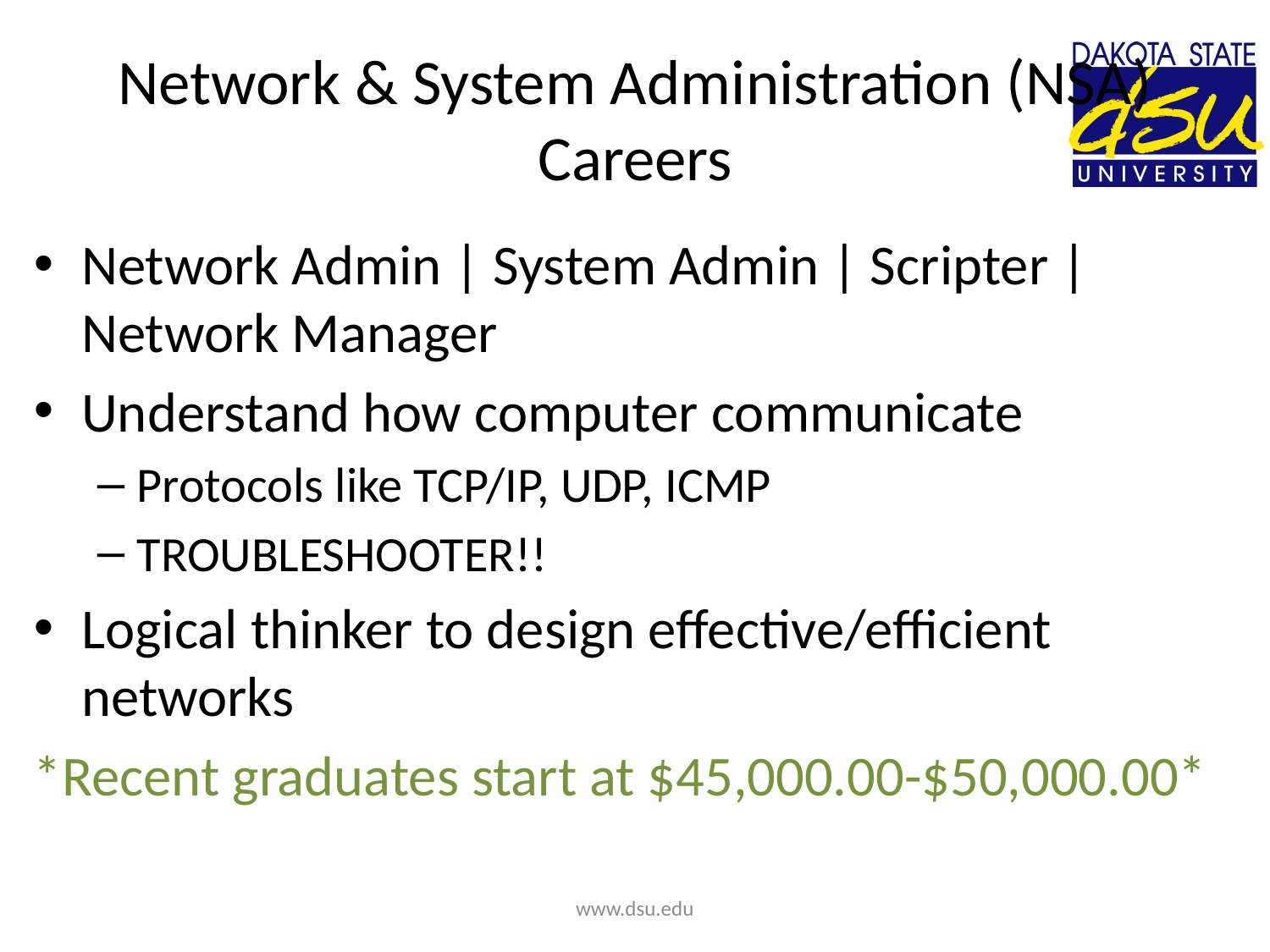

# Network & System Administration (NSA) Careers
Network Admin | System Admin | Scripter | Network Manager
Understand how computer communicate
Protocols like TCP/IP, UDP, ICMP
TROUBLESHOOTER!!
Logical thinker to design effective/efficient networks
*Recent graduates start at $45,000.00-$50,000.00*

www.dsu.edu